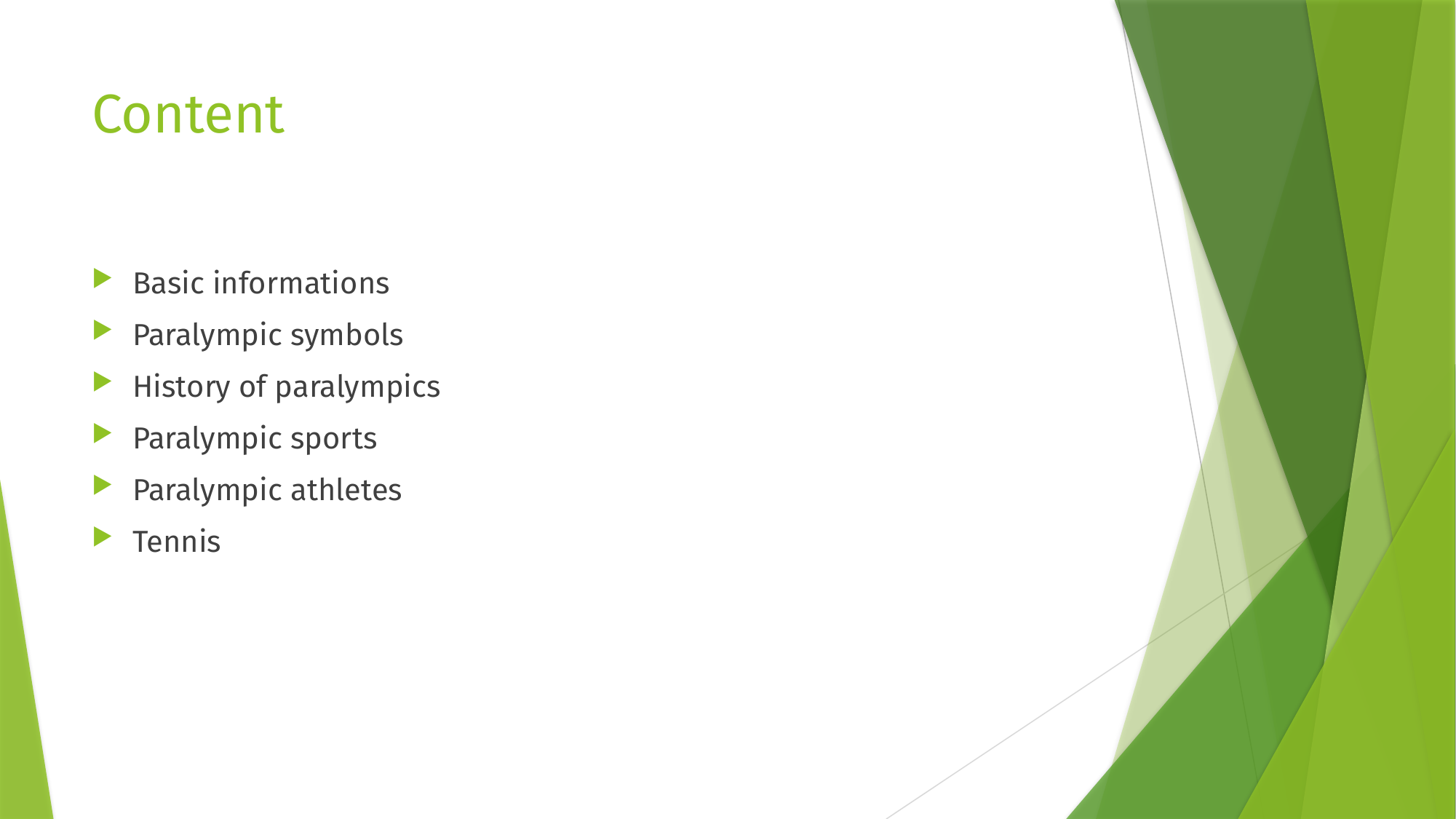

# Content
Basic informations
Paralympic symbols
History of paralympics
Paralympic sports
Paralympic athletes
Tennis